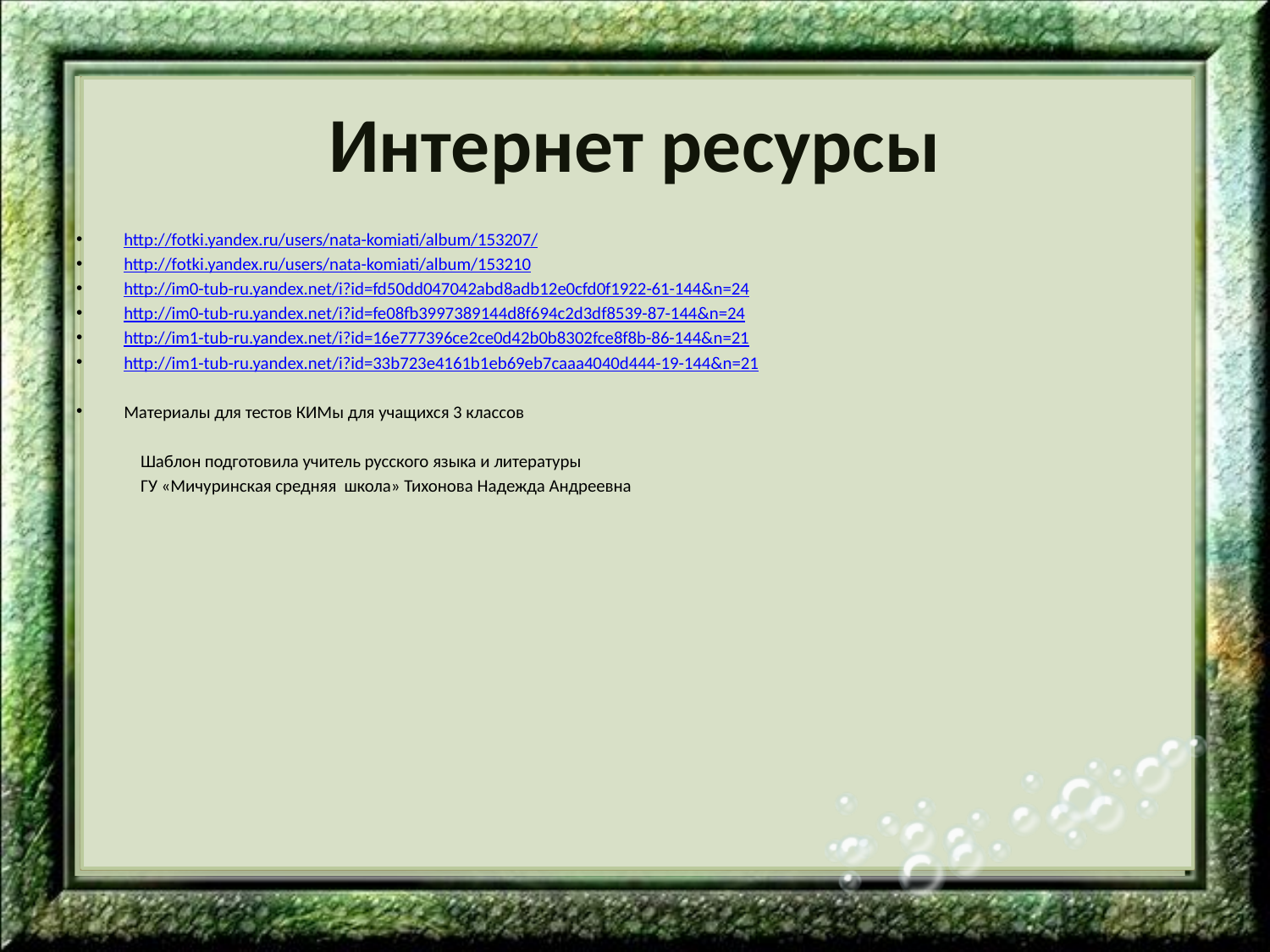

# Интернет ресурсы
http://fotki.yandex.ru/users/nata-komiati/album/153207/
http://fotki.yandex.ru/users/nata-komiati/album/153210
http://im0-tub-ru.yandex.net/i?id=fd50dd047042abd8adb12e0cfd0f1922-61-144&n=24
http://im0-tub-ru.yandex.net/i?id=fe08fb3997389144d8f694c2d3df8539-87-144&n=24
http://im1-tub-ru.yandex.net/i?id=16e777396ce2ce0d42b0b8302fce8f8b-86-144&n=21
http://im1-tub-ru.yandex.net/i?id=33b723e4161b1eb69eb7caaa4040d444-19-144&n=21

Материалы для тестов КИМы для учащихся 3 классов

                Шаблон подготовила учитель русского языка и литературы
                ГУ «Мичуринская средняя  школа» Тихонова Надежда Андреевна